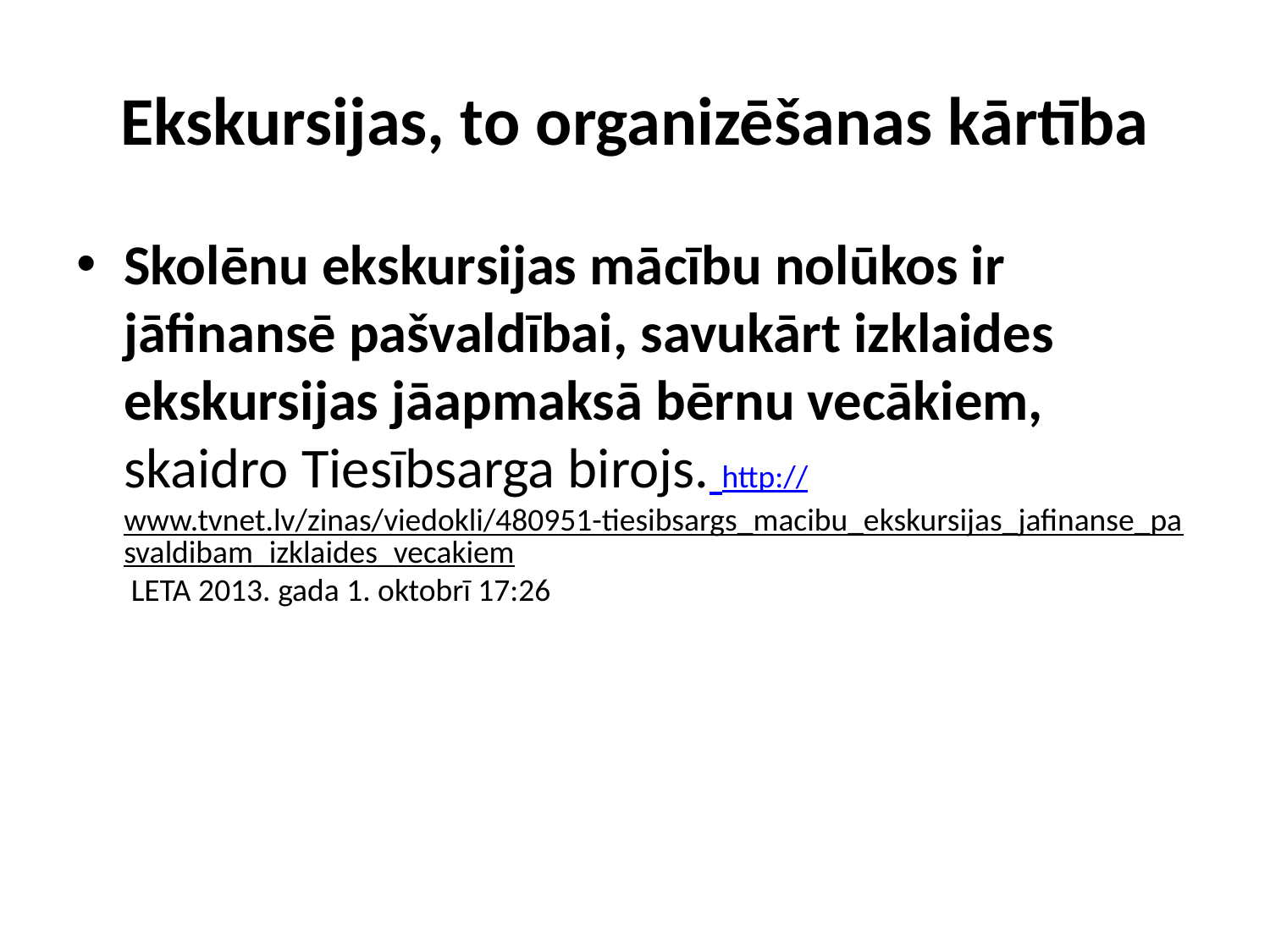

# Ekskursijas, to organizēšanas kārtība
Skolēnu ekskursijas mācību nolūkos ir jāfinansē pašvaldībai, savukārt izklaides ekskursijas jāapmaksā bērnu vecākiem, skaidro Tiesībsarga birojs. http://www.tvnet.lv/zinas/viedokli/480951-tiesibsargs_macibu_ekskursijas_jafinanse_pasvaldibam_izklaides_vecakiem LETA 2013. gada 1. oktobrī 17:26